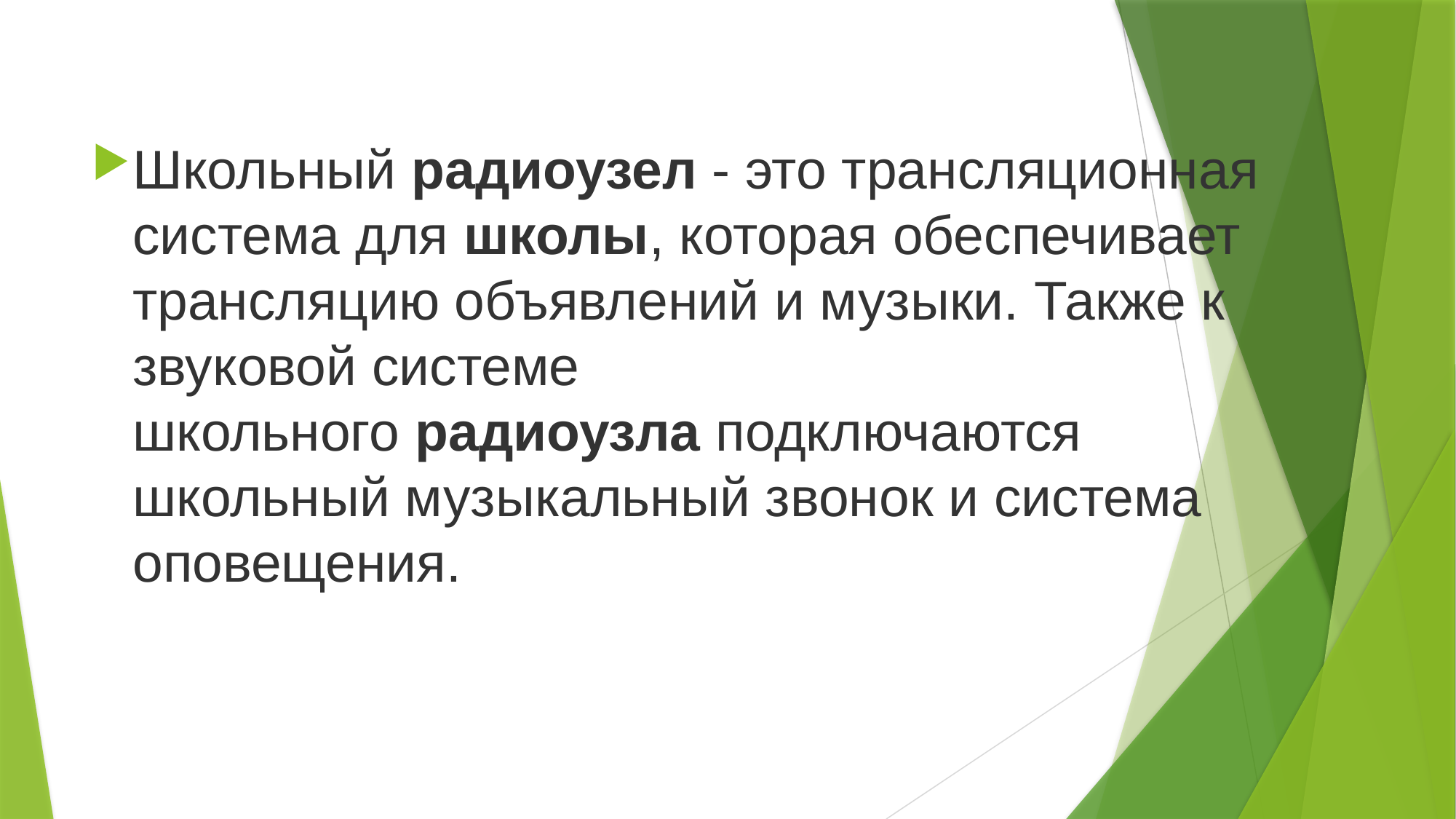

#
Школьный радиоузел - это трансляционная система для школы, которая обеспечивает трансляцию объявлений и музыки. Также к звуковой системе школьного радиоузла подключаются школьный музыкальный звонок и система оповещения.